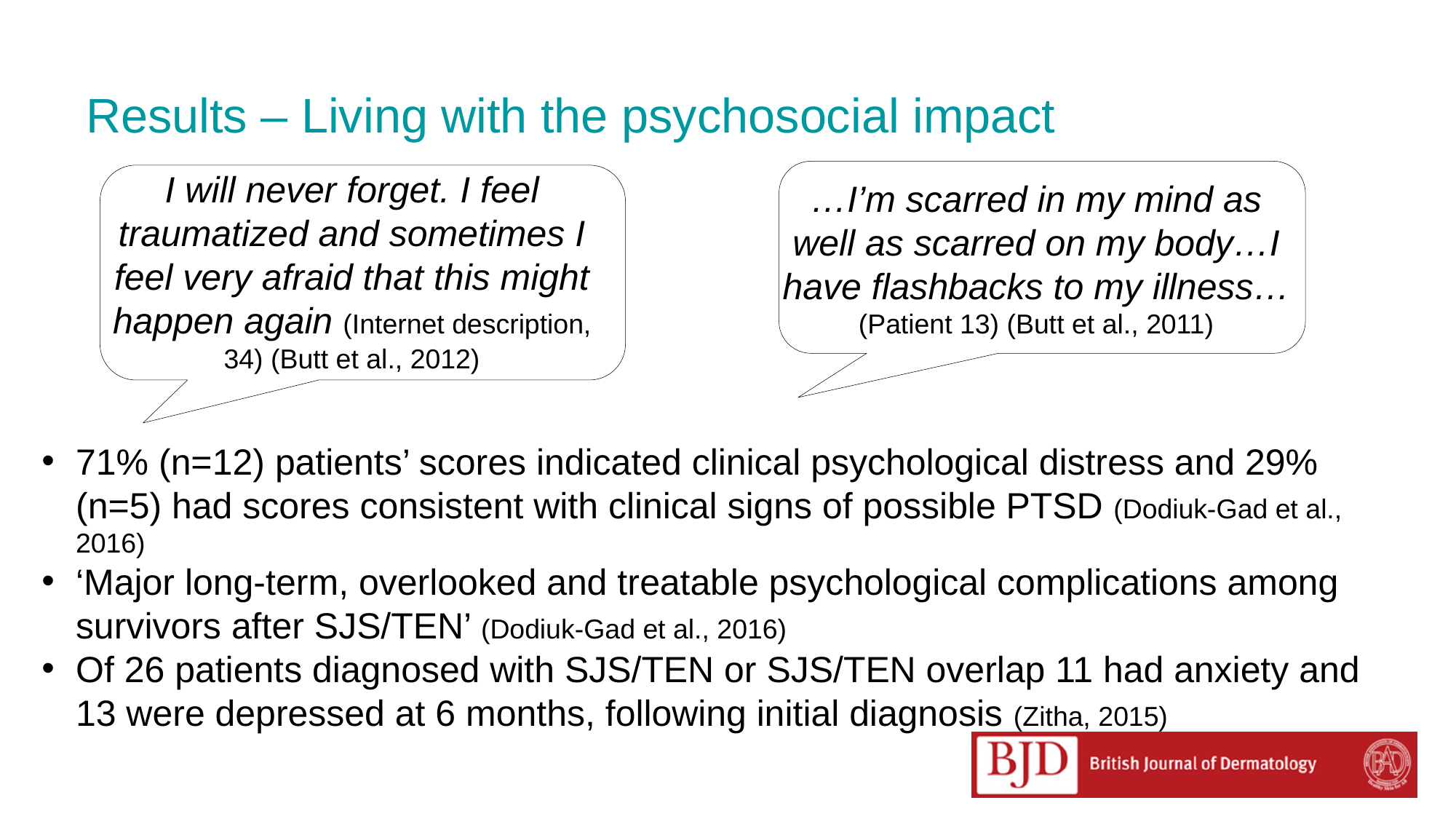

# Results – Living with the psychosocial impact
I will never forget. I feel traumatized and sometimes I feel very afraid that this might happen again (Internet description, 34) (Butt et al., 2012)

…I’m scarred in my mind as well as scarred on my body…I have flashbacks to my illness… (Patient 13) (Butt et al., 2011)

71% (n=12) patients’ scores indicated clinical psychological distress and 29% (n=5) had scores consistent with clinical signs of possible PTSD (Dodiuk-Gad et al., 2016)
‘Major long-term, overlooked and treatable psychological complications among survivors after SJS/TEN’ (Dodiuk-Gad et al., 2016)
Of 26 patients diagnosed with SJS/TEN or SJS/TEN overlap 11 had anxiety and 13 were depressed at 6 months, following initial diagnosis (Zitha, 2015)